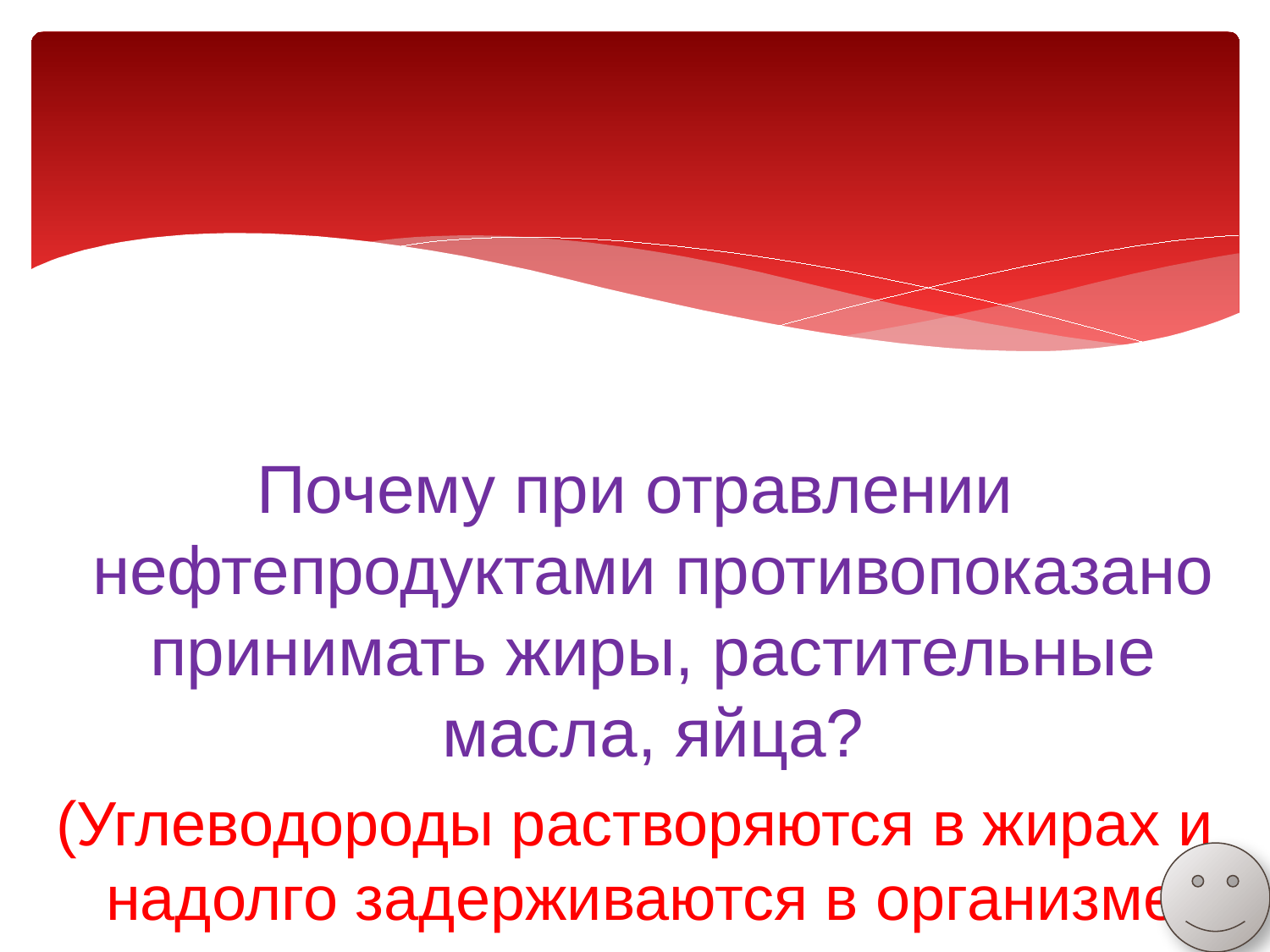

Почему при отравлении нефтепродуктами противопоказано принимать жиры, растительные масла, яйца?
(Углеводороды растворяются в жирах и надолго задерживаются в организме)
#